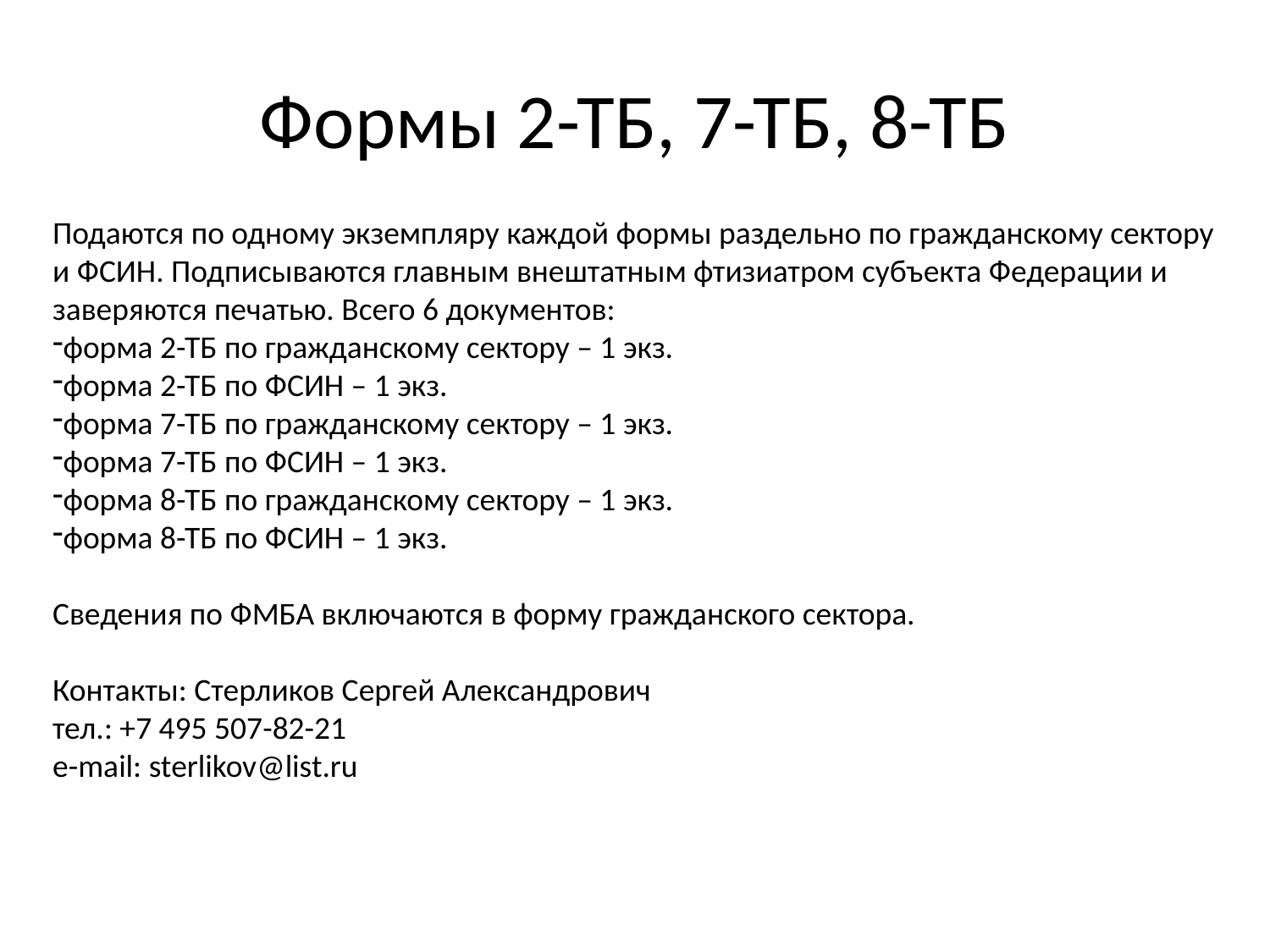

# Формы 2-ТБ, 7-ТБ, 8-ТБ
Подаются по одному экземпляру каждой формы раздельно по гражданскому сектору и ФСИН. Подписываются главным внештатным фтизиатром субъекта Федерации и заверяются печатью. Всего 6 документов:
форма 2-ТБ по гражданскому сектору – 1 экз.
форма 2-ТБ по ФСИН – 1 экз.
форма 7-ТБ по гражданскому сектору – 1 экз.
форма 7-ТБ по ФСИН – 1 экз.
форма 8-ТБ по гражданскому сектору – 1 экз.
форма 8-ТБ по ФСИН – 1 экз.

Сведения по ФМБА включаются в форму гражданского сектора.

Контакты: Стерликов Сергей Александрович
тел.: +7 495 507-82-21
e-mail: sterlikov@list.ru